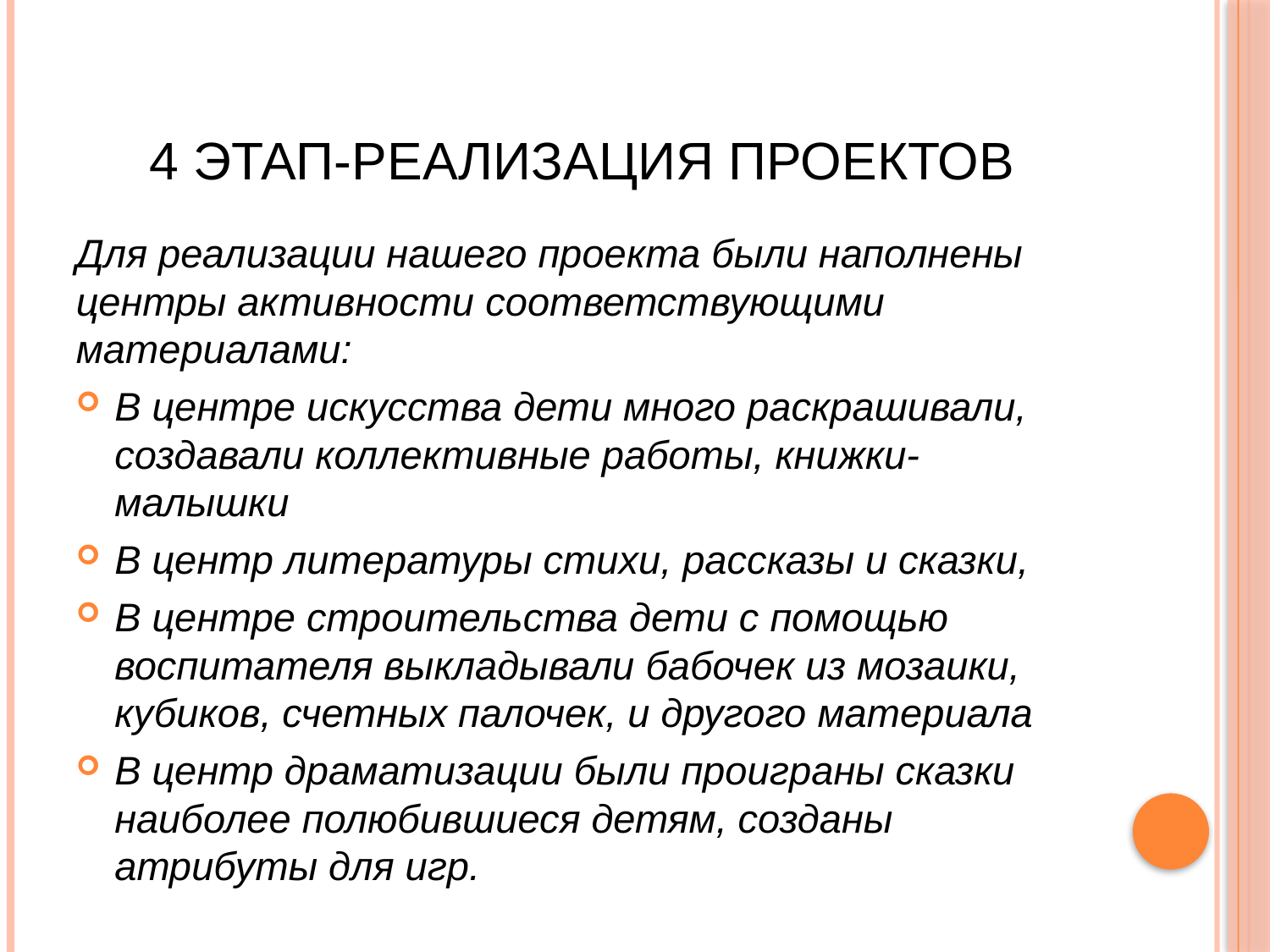

# 4 этап-реализация проектов
Для реализации нашего проекта были наполнены центры активности соответствующими материалами:
В центре искусства дети много раскрашивали, создавали коллективные работы, книжки-малышки
В центр литературы стихи, рассказы и сказки,
В центре строительства дети с помощью воспитателя выкладывали бабочек из мозаики, кубиков, счетных палочек, и другого материала
В центр драматизации были проиграны сказки наиболее полюбившиеся детям, созданы атрибуты для игр.